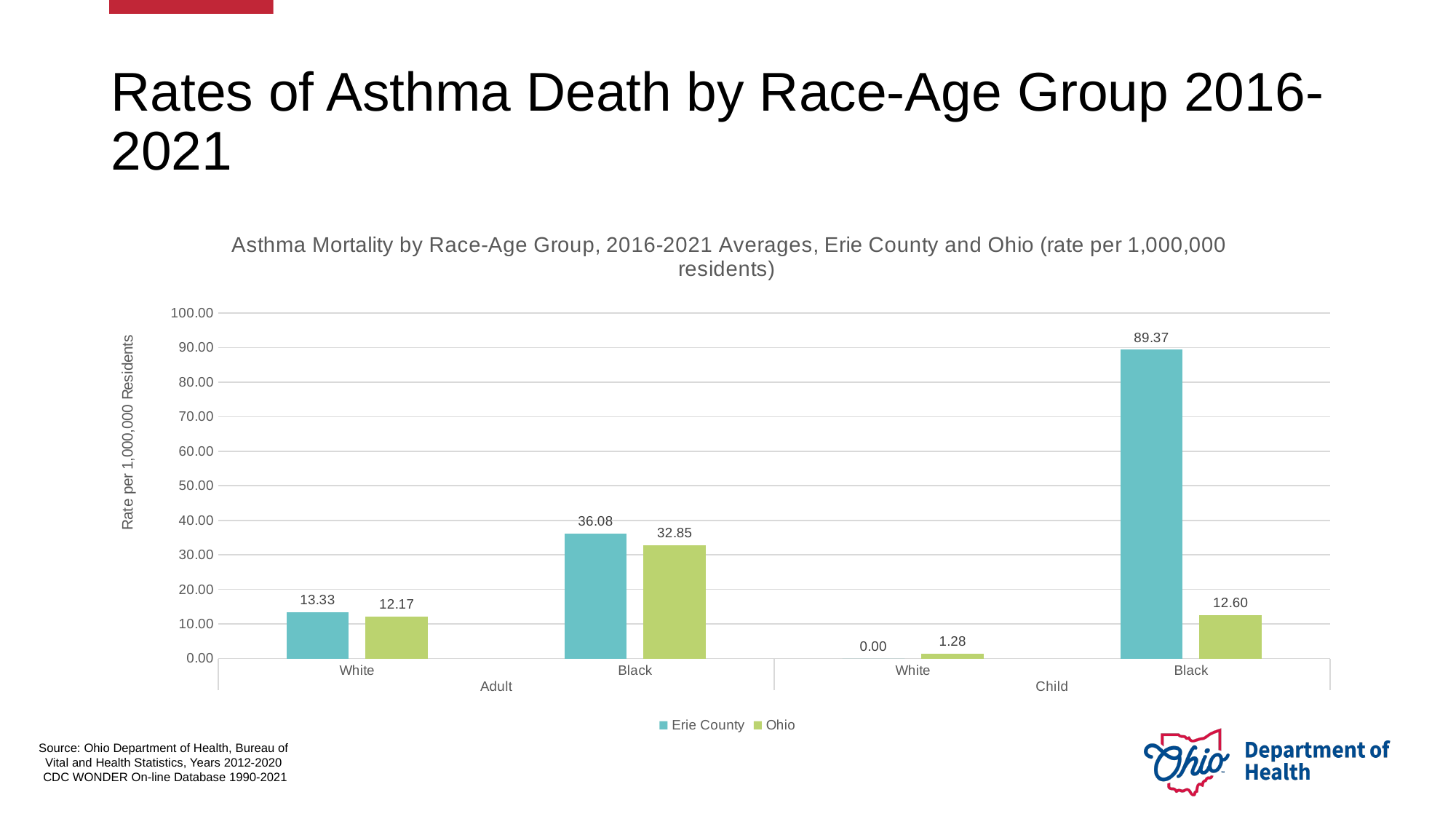

# Rates of Asthma Death by Race-Age Group 2016-2021

### Chart: Asthma Mortality by Race-Age Group, 2016-2021 Averages, Erie County and Ohio (rate per 1,000,000 residents)

| Category | Erie County | Ohio |
|---|---|---|
| White | 13.33 | 12.172437419853887 |
| Black | 36.08 | 32.853552790465066 |
| White | 0.0 | 1.284779077837584 |
| Black | 89.37 | 12.600378986936704 |
Source: Ohio Department of Health, Bureau of Vital and Health Statistics, Years 2012-2020
 CDC WONDER On-line Database 1990-2021